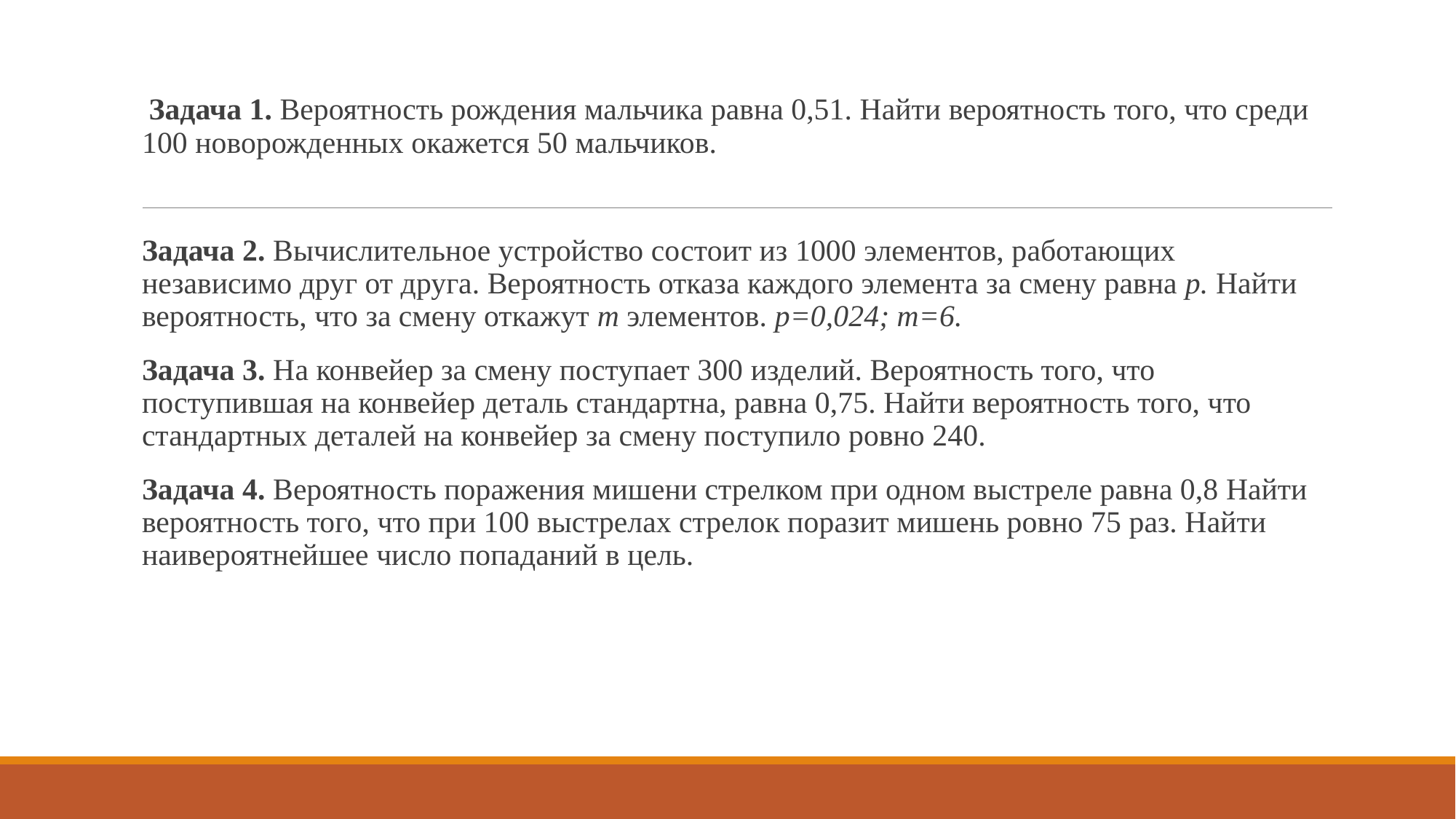

#
 Задача 1. Вероятность рождения мальчика равна 0,51. Найти вероятность того, что среди 100 новорожденных окажется 50 мальчиков.

Задача 2. Вычислительное устройство состоит из 1000 элементов, работающих независимо друг от друга. Вероятность отказа каждого элемента за смену равна p. Найти вероятность, что за смену откажут m элементов. p=0,024; m=6.
Задача 3. На конвейер за смену поступает 300 изделий. Вероятность того, что поступившая на конвейер деталь стандартна, равна 0,75. Найти вероятность того, что стандартных деталей на конвейер за смену поступило ровно 240.
Задача 4. Вероятность поражения мишени стрелком при одном выстреле равна 0,8 Найти вероятность того, что при 100 выстрелах стрелок поразит мишень ровно 75 раз. Найти наивероятнейшее число попаданий в цель.